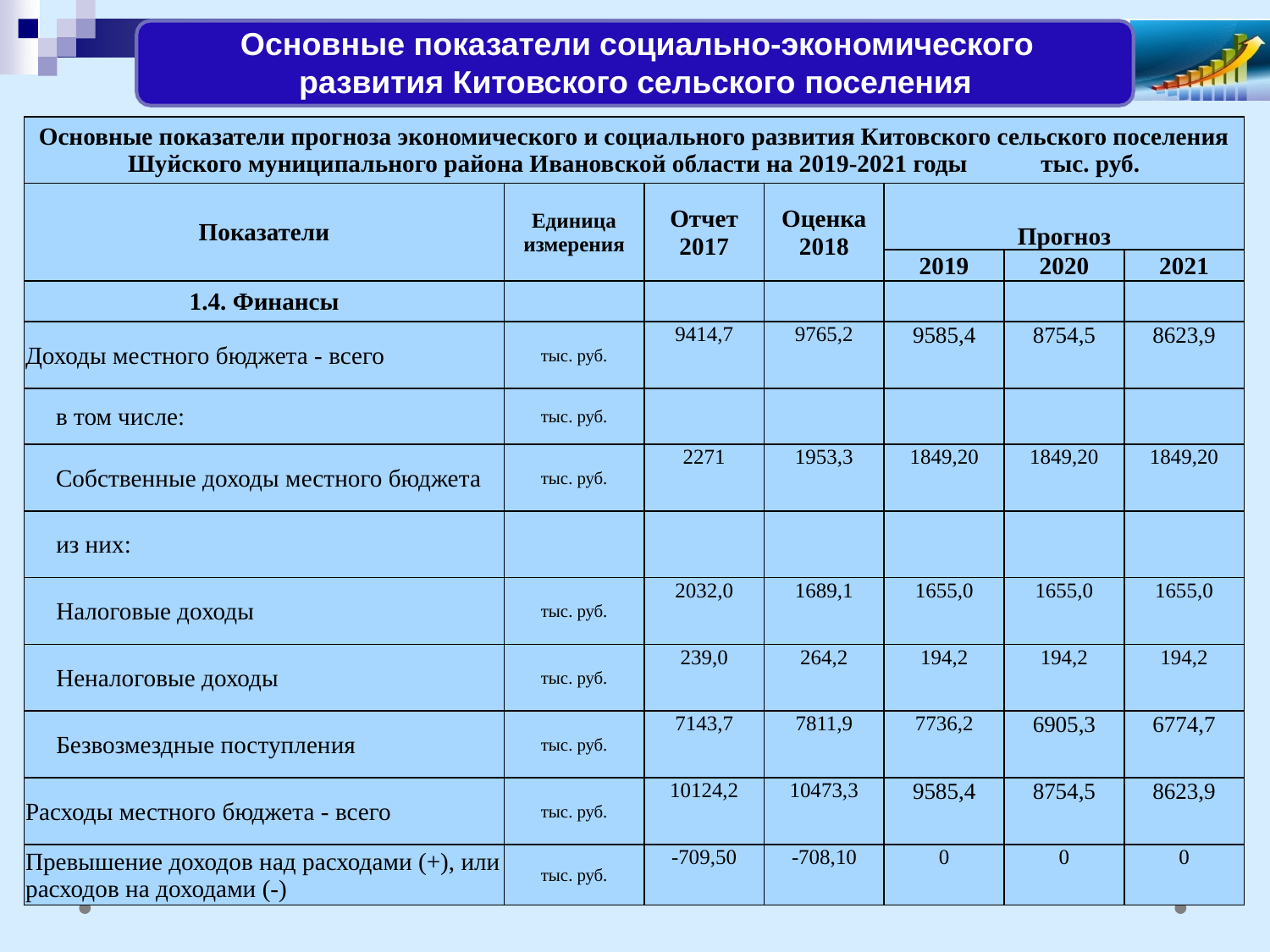

Основные показатели социально-экономического  развития Китовского сельского поселения

| Основные показатели прогноза экономического и социального развития Китовского сельского поселения Шуйского муниципального района Ивановской области на 2019-2021 годы тыс. руб. |  |  |  |  |  |  |
| --- | --- | --- | --- | --- | --- | --- |
| Показатели | Единица измерения | Отчет 2017 | Оценка 2018 | Прогноз |  |  |
|  |  |  |  | 2019 | 2020 | 2021 |
| 1.4. Финансы |  |  |  |  |  |  |
| Доходы местного бюджета - всего | тыс. руб. | 9414,7 | 9765,2 | 9585,4 | 8754,5 | 8623,9 |
| в том числе: | тыс. руб. |  |  |  |  |  |
| Собственные доходы местного бюджета | тыс. руб. | 2271 | 1953,3 | 1849,20 | 1849,20 | 1849,20 |
| из них: |  |  |  |  |  |  |
| Налоговые доходы | тыс. руб. | 2032,0 | 1689,1 | 1655,0 | 1655,0 | 1655,0 |
| Неналоговые доходы | тыс. руб. | 239,0 | 264,2 | 194,2 | 194,2 | 194,2 |
| Безвозмездные поступления | тыс. руб. | 7143,7 | 7811,9 | 7736,2 | 6905,3 | 6774,7 |
| Расходы местного бюджета - всего | тыс. руб. | 10124,2 | 10473,3 | 9585,4 | 8754,5 | 8623,9 |
| Превышение доходов над расходами (+), или расходов на доходами (-) | тыс. руб. | -709,50 | -708,10 | 0 | 0 | 0 |